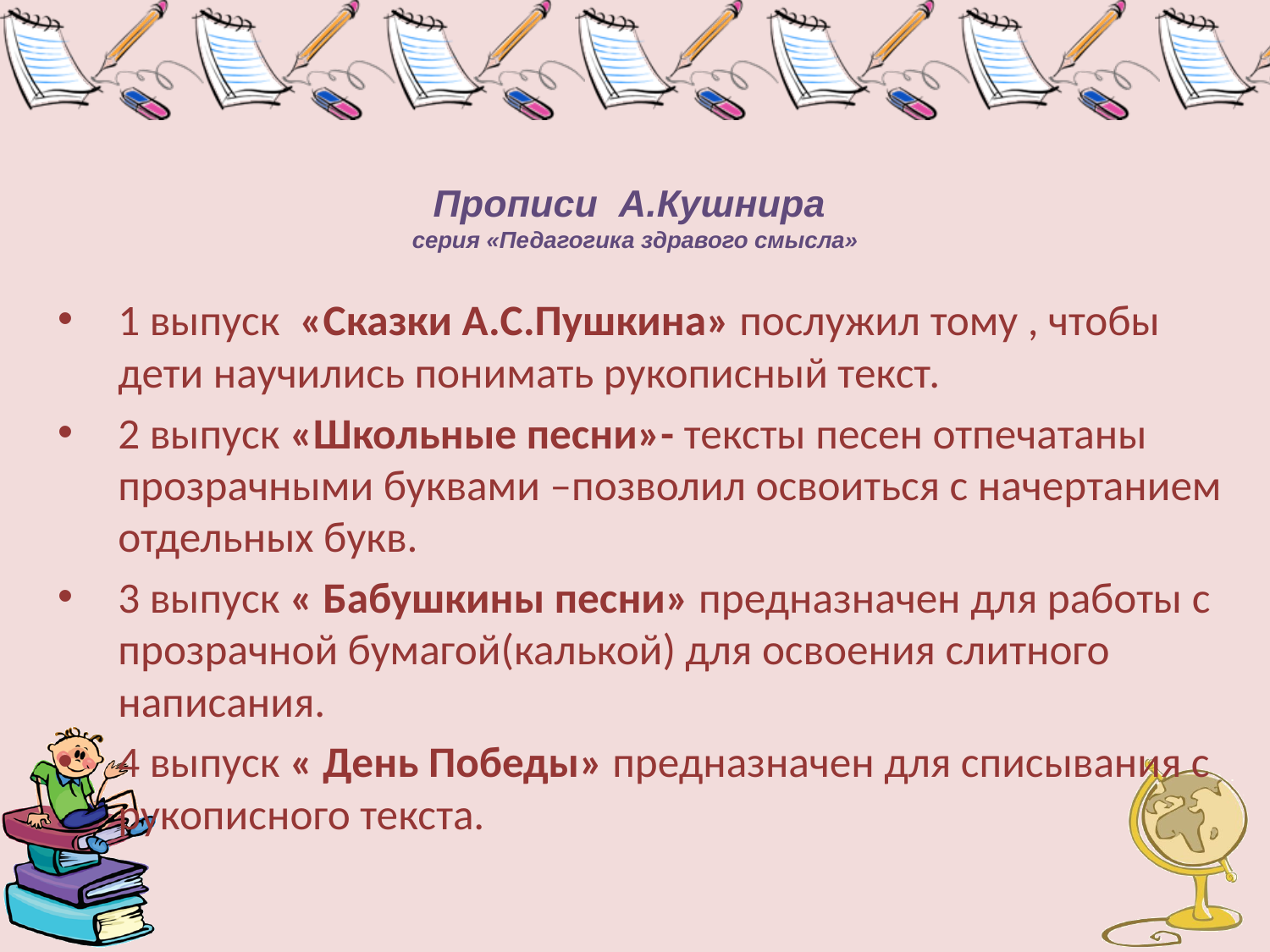

# Прописи  А.Кушнира серия «Педагогика здравого смысла»
1 выпуск  «Сказки А.С.Пушкина» послужил тому , чтобы дети научились понимать рукописный текст.
2 выпуск «Школьные песни»- тексты песен отпечатаны прозрачными буквами –позволил освоиться с начертанием отдельных букв.
3 выпуск « Бабушкины песни» предназначен для работы с прозрачной бумагой(калькой) для освоения слитного написания.
4 выпуск « День Победы» предназначен для списывания с рукописного текста.